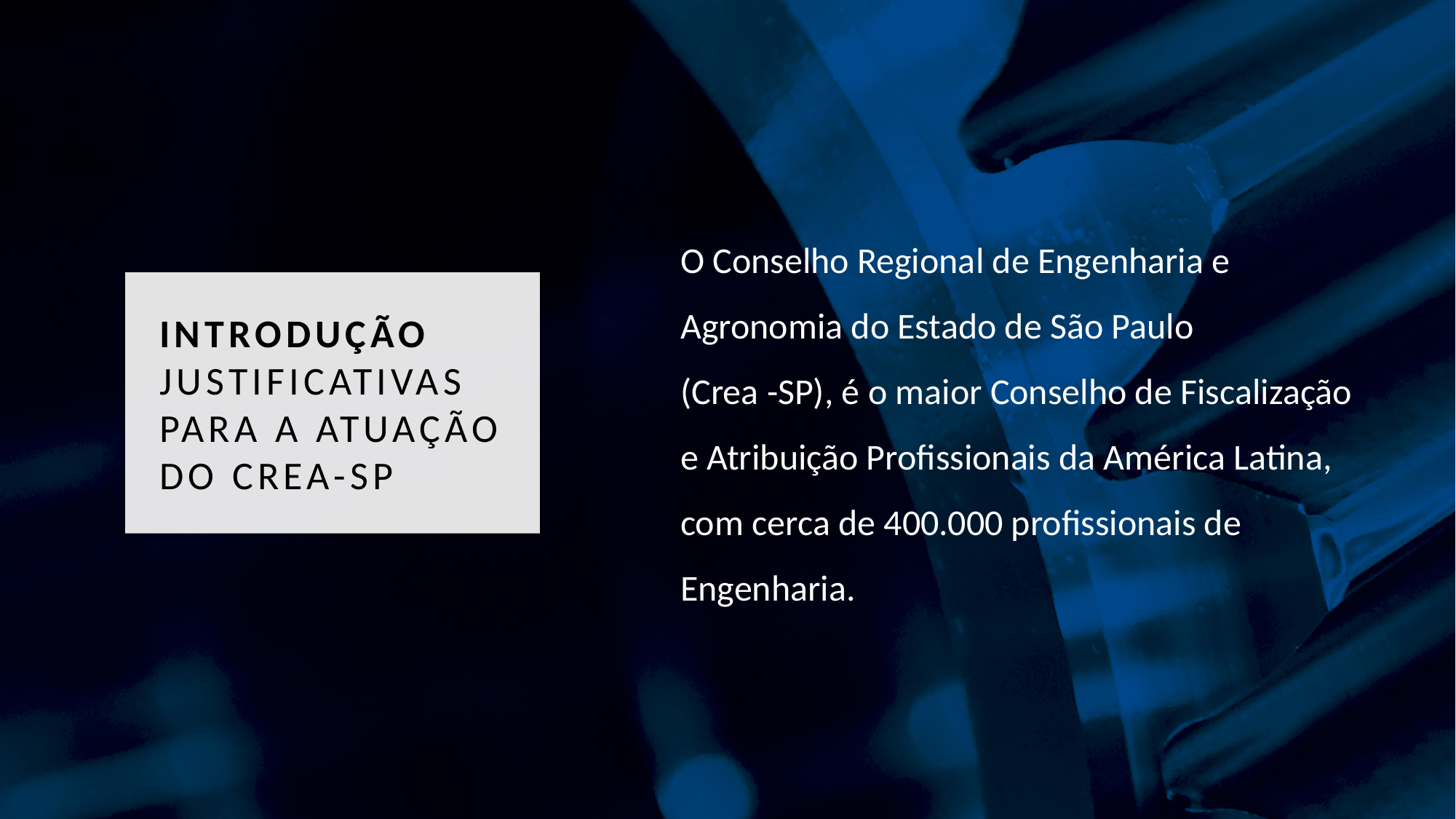

O Conselho Regional de Engenharia e Agronomia do Estado de São Paulo
(Crea -SP), é o maior Conselho de Fiscalização e Atribuição Profissionais da América Latina, com cerca de 400.000 profissionais de Engenharia.
INTRODUÇÃO JUSTIFICATIVAS  PARA A ATUAÇÃO DO CREA-SP